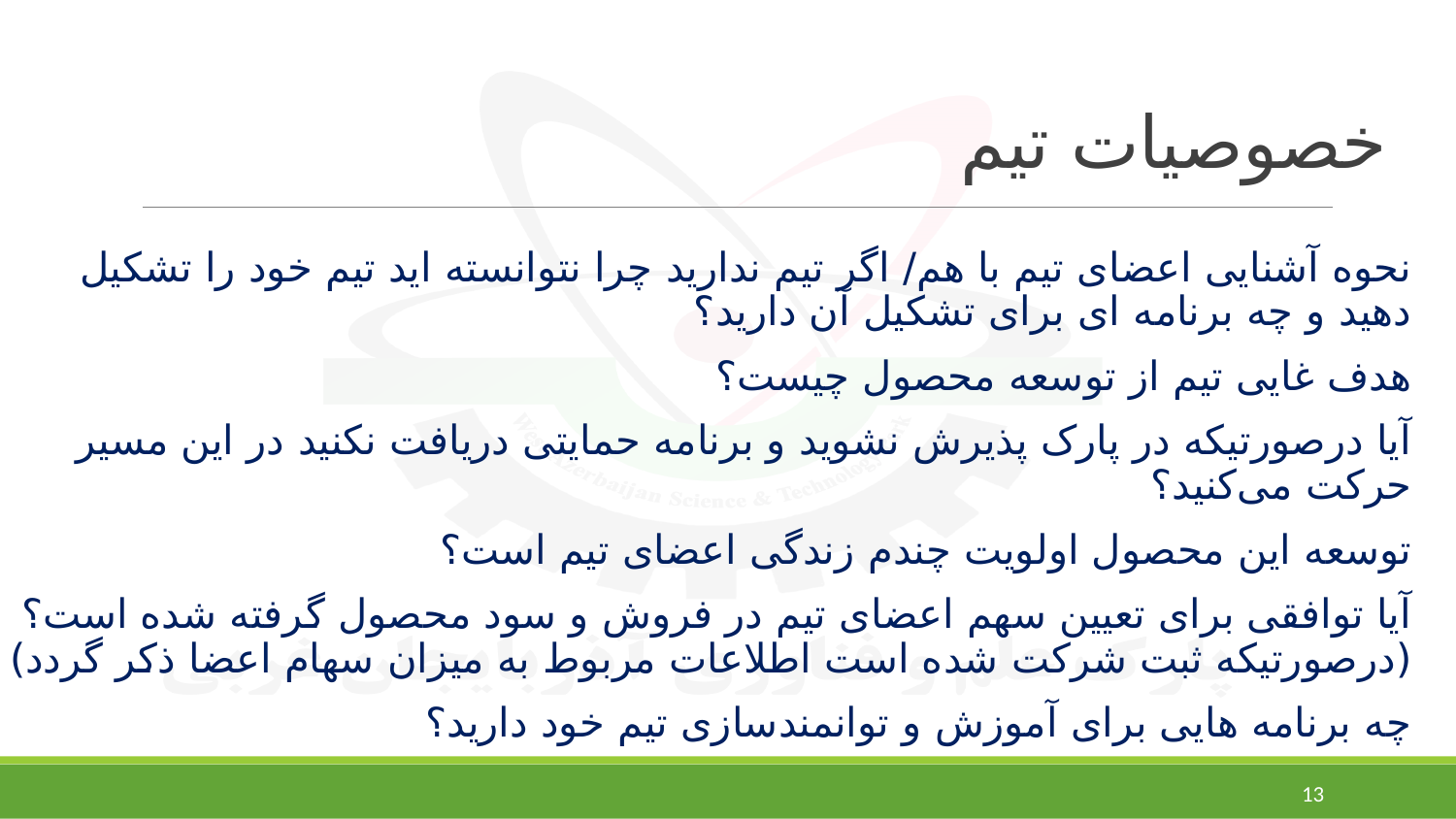

# خصوصیات تیم
نحوه آشنایی اعضای تیم با هم/ اگر تیم ندارید چرا نتوانسته اید تیم خود را تشکیل دهید و چه برنامه ای برای تشکیل آن دارید؟
هدف غایی تیم از توسعه محصول چیست؟
آیا درصورتیکه در پارک پذیرش نشوید و برنامه حمایتی دریافت نکنید در این مسیر حرکت می‌کنید؟
توسعه این محصول اولویت چندم زندگی اعضای تیم است؟
آیا توافقی برای تعیین سهم اعضای تیم در فروش و سود محصول گرفته شده است؟(درصورتیکه ثبت شرکت شده است اطلاعات مربوط به میزان سهام اعضا ذکر گردد)
چه برنامه هایی برای آموزش و توانمندسازی تیم خود دارید؟

13